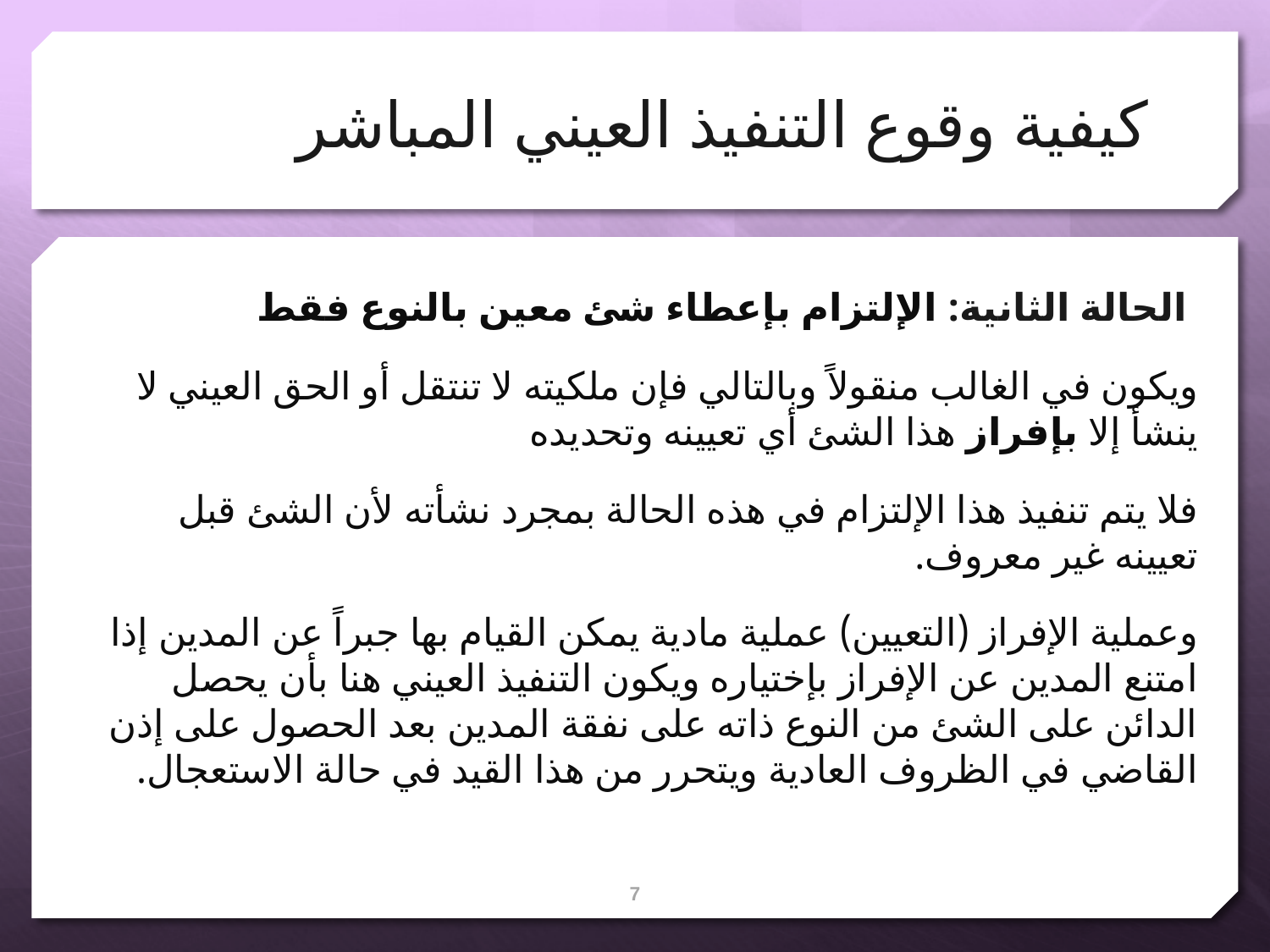

# كيفية وقوع التنفيذ العيني المباشر
 الحالة الثانية: الإلتزام بإعطاء شئ معين بالنوع فقط
ويكون في الغالب منقولاً وبالتالي فإن ملكيته لا تنتقل أو الحق العيني لا ينشأ إلا بإفراز هذا الشئ أي تعيينه وتحديده
فلا يتم تنفيذ هذا الإلتزام في هذه الحالة بمجرد نشأته لأن الشئ قبل تعيينه غير معروف.
وعملية الإفراز (التعيين) عملية مادية يمكن القيام بها جبراً عن المدين إذا امتنع المدين عن الإفراز بإختياره ويكون التنفيذ العيني هنا بأن يحصل الدائن على الشئ من النوع ذاته على نفقة المدين بعد الحصول على إذن القاضي في الظروف العادية ويتحرر من هذا القيد في حالة الاستعجال.

7